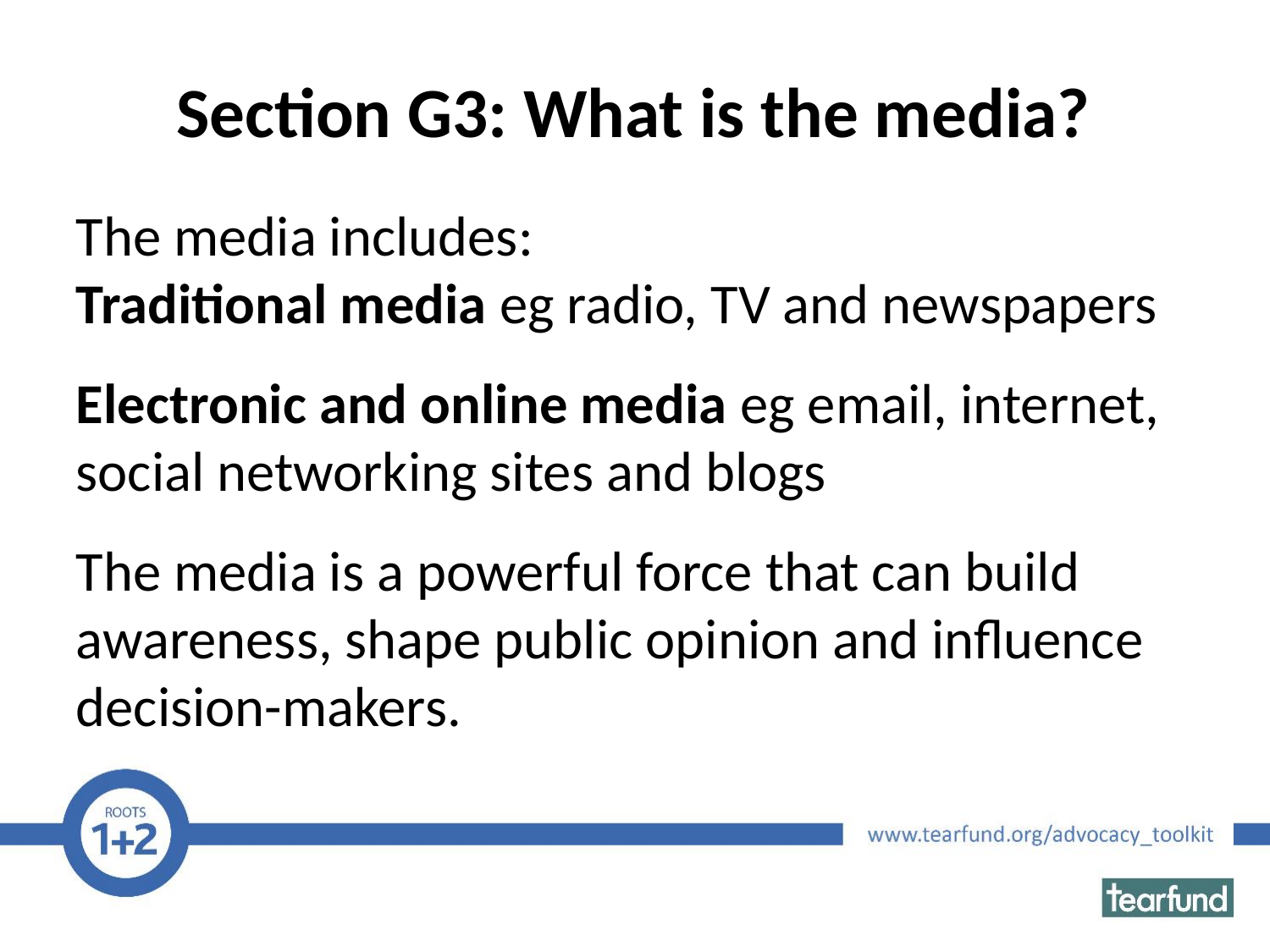

# Section G3: What is the media?
The media includes:
Traditional media eg radio, TV and newspapers
Electronic and online media eg email, internet, social networking sites and blogs
The media is a powerful force that can build awareness, shape public opinion and influence decision-makers.